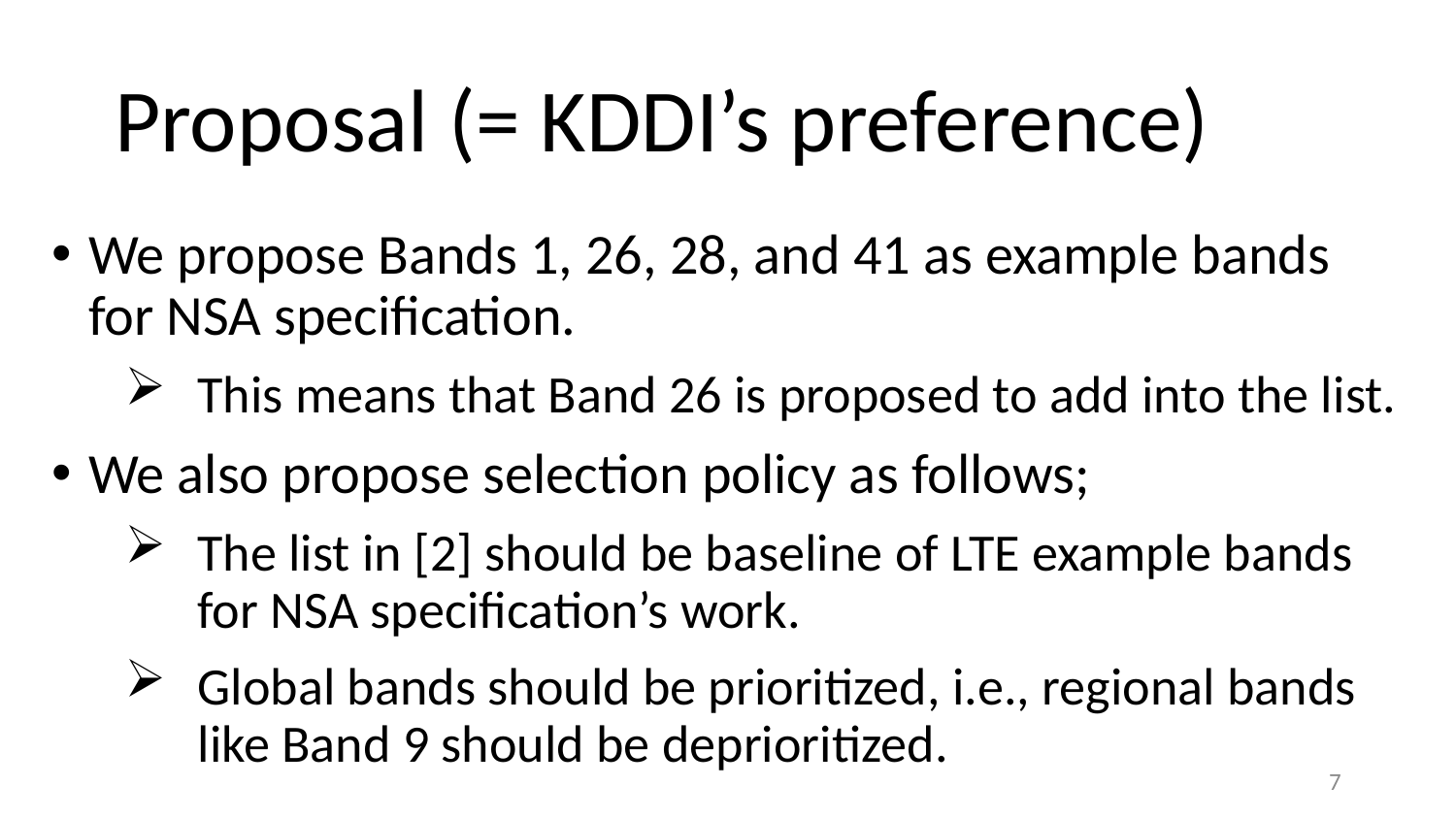

# Proposal (= KDDI’s preference)
We propose Bands 1, 26, 28, and 41 as example bands for NSA specification.
This means that Band 26 is proposed to add into the list.
We also propose selection policy as follows;
The list in [2] should be baseline of LTE example bands for NSA specification’s work.
Global bands should be prioritized, i.e., regional bands like Band 9 should be deprioritized.

7